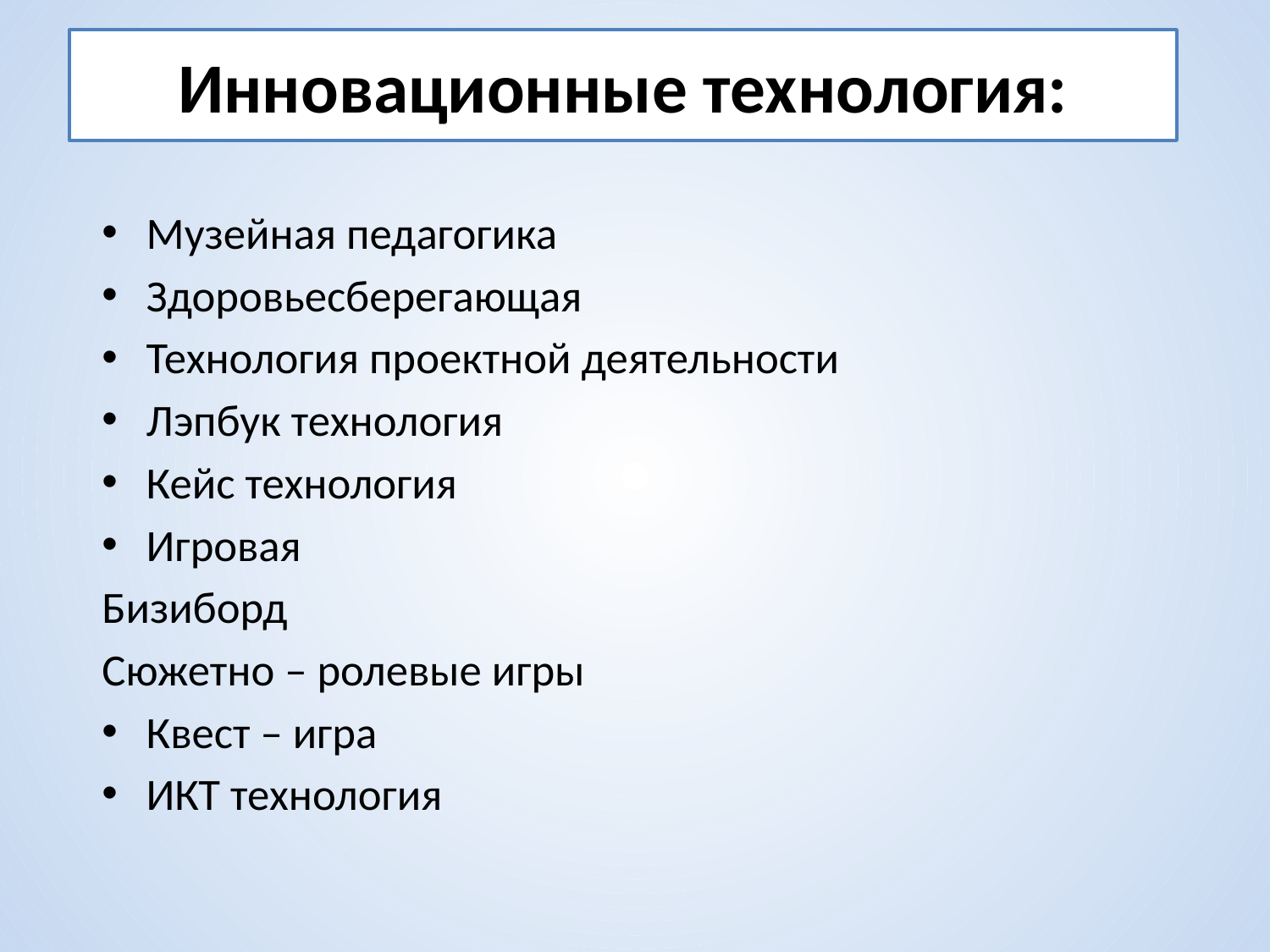

# Инновационные технология:
Музейная педагогика
Здоровьесберегающая
Технология проектной деятельности
Лэпбук технология
Кейс технология
Игровая
Бизиборд
Сюжетно – ролевые игры
Квест – игра
ИКТ технология